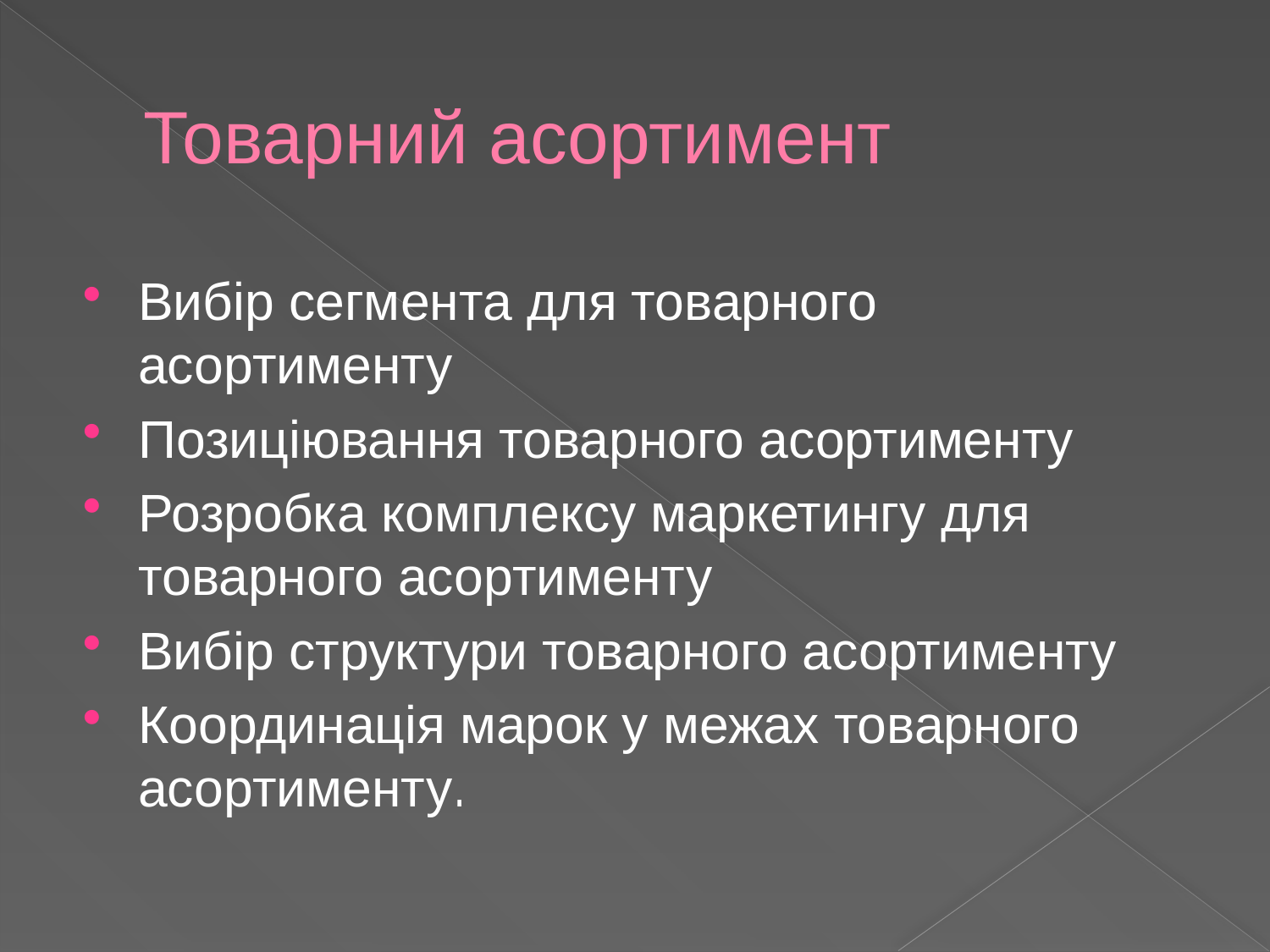

# Товарний асортимент
Вибір сегмента для товарного асортименту
Позиціювання товарного асортименту
Розробка комплексу маркетингу для товарного асортименту
Вибір структури товарного асортименту
Координація марок у межах товарного асортименту.